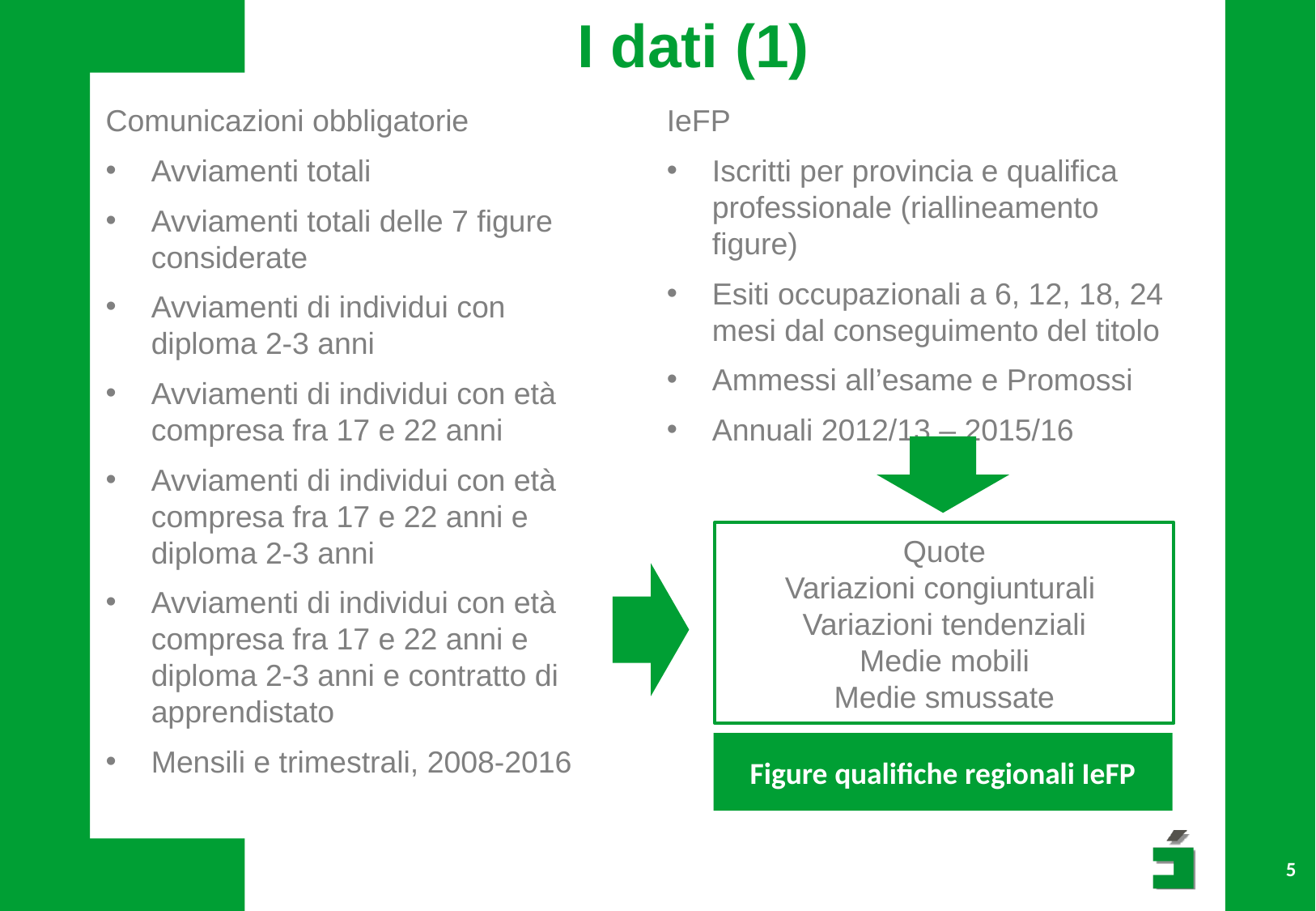

# I dati (1)
Comunicazioni obbligatorie
Avviamenti totali
Avviamenti totali delle 7 figure considerate
Avviamenti di individui con diploma 2-3 anni
Avviamenti di individui con età compresa fra 17 e 22 anni
Avviamenti di individui con età compresa fra 17 e 22 anni e diploma 2-3 anni
Avviamenti di individui con età compresa fra 17 e 22 anni e diploma 2-3 anni e contratto di apprendistato
Mensili e trimestrali, 2008-2016

IeFP
Iscritti per provincia e qualifica professionale (riallineamento figure)
Esiti occupazionali a 6, 12, 18, 24 mesi dal conseguimento del titolo
Ammessi all’esame e Promossi
Annuali 2012/13 – 2015/16

Quote
Variazioni congiunturali
Variazioni tendenziali
Medie mobili
Medie smussate

Figure qualifiche regionali IeFP
5